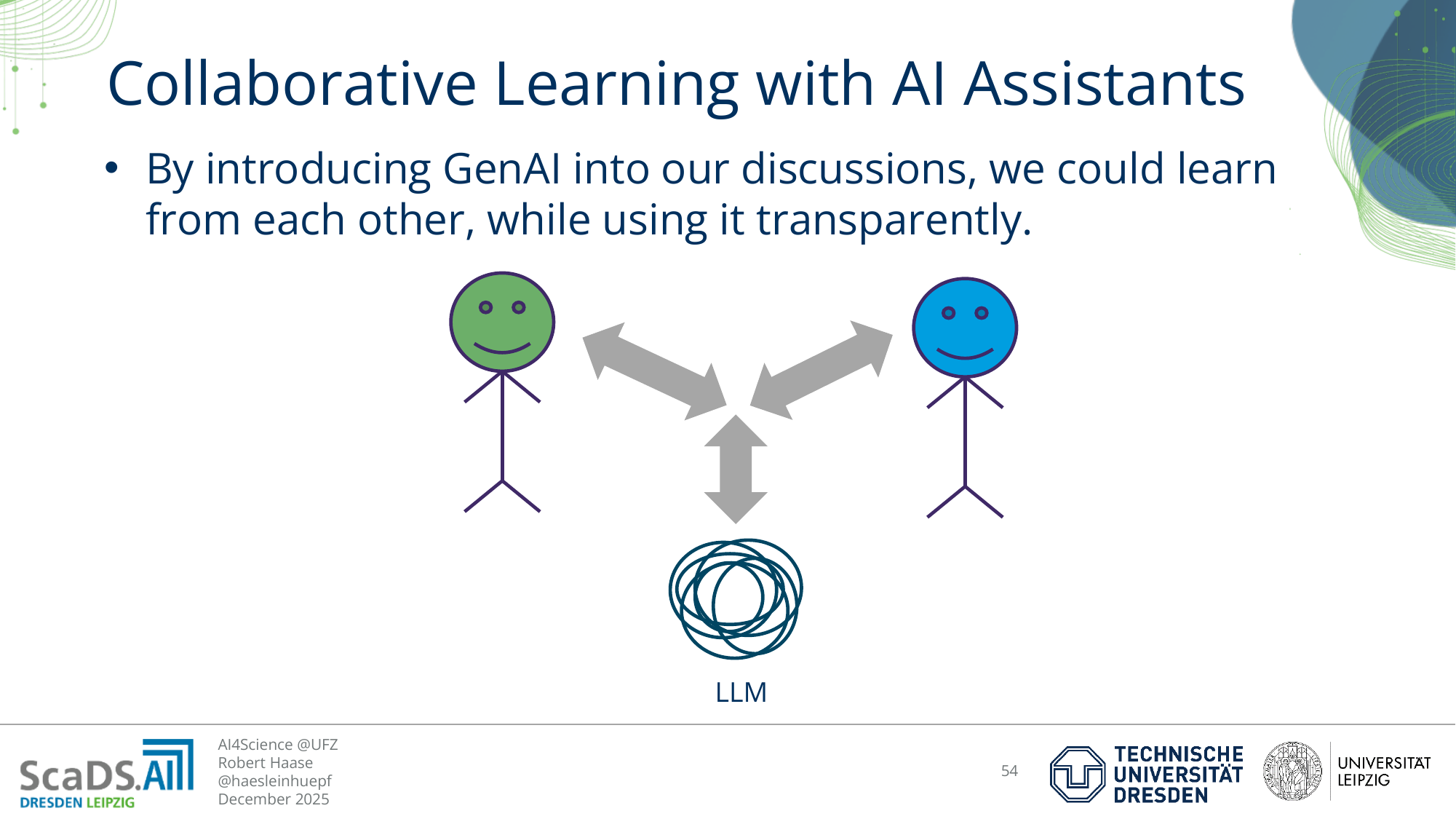

# Collaborative Learning with AI Assistants
By introducing GenAI into our discussions, we could learn from each other, while using it transparently.

LLM
https://www.microsoft.com/insidetrack/blog/enabling-real-time-multi-employee-collaboration-at-microsoft-with-copilot-pages/